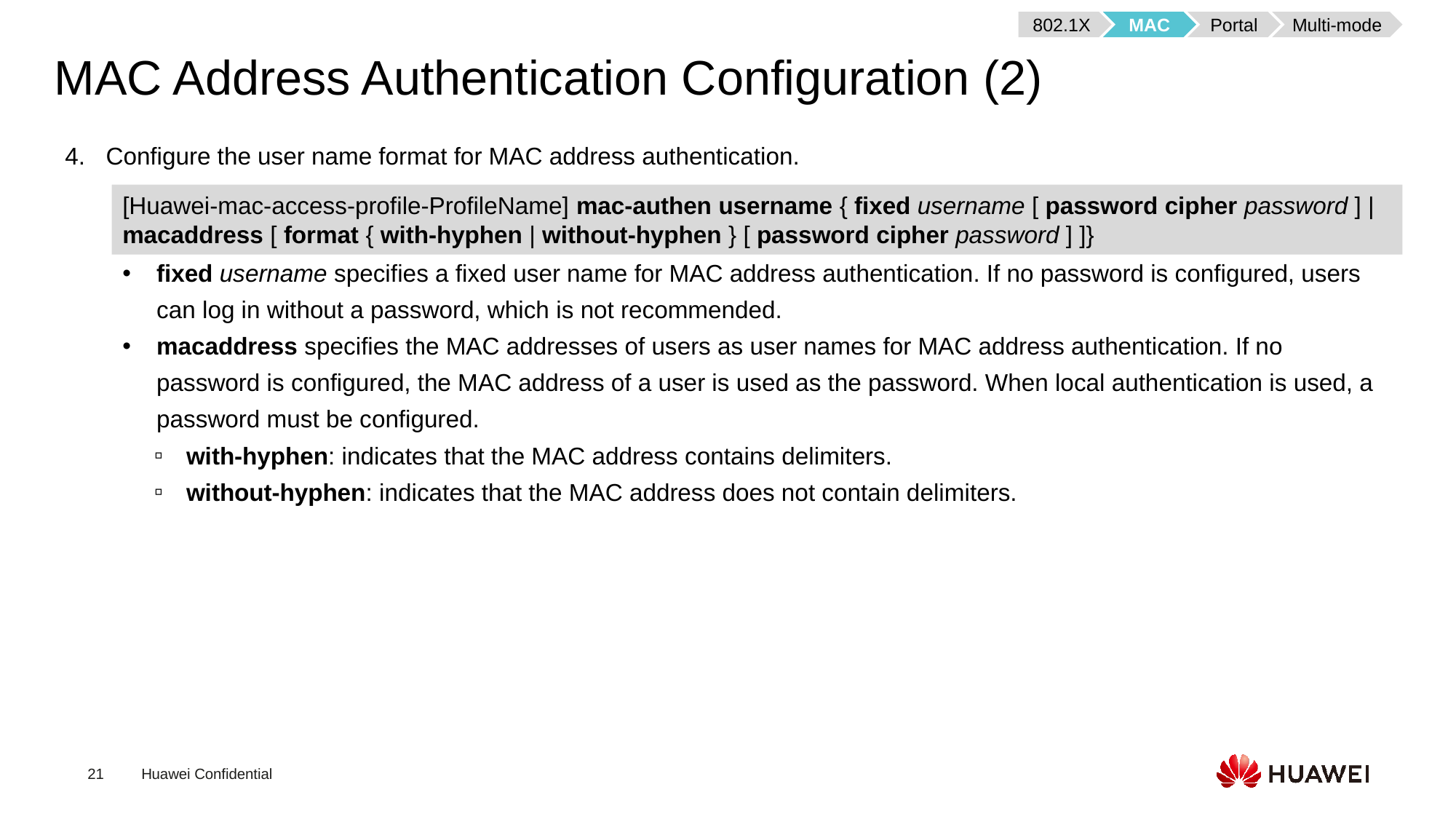

802.1X
MAC
Portal
Multi-mode
# MAC Address Authentication Configuration (2)
Configure the user name format for MAC address authentication.
[Huawei-mac-access-profile-ProfileName] mac-authen username { fixed username [ password cipher password ] | macaddress [ format { with-hyphen | without-hyphen } [ password cipher password ] ]}
fixed username specifies a fixed user name for MAC address authentication. If no password is configured, users can log in without a password, which is not recommended.
macaddress specifies the MAC addresses of users as user names for MAC address authentication. If no password is configured, the MAC address of a user is used as the password. When local authentication is used, a password must be configured.
with-hyphen: indicates that the MAC address contains delimiters.
without-hyphen: indicates that the MAC address does not contain delimiters.